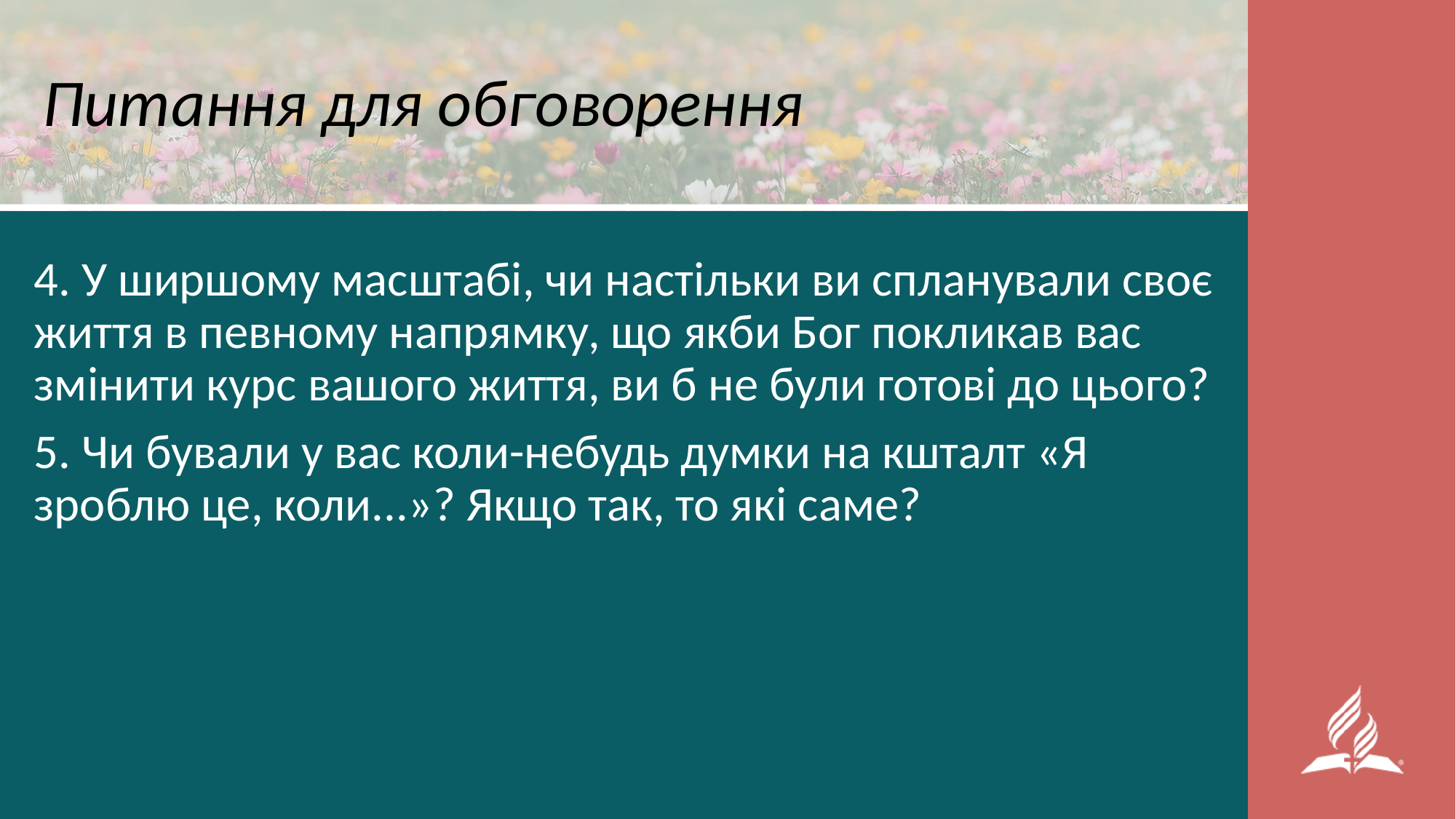

# Питання для обговорення
4. У ширшому масштабі, чи настільки ви спланували своє життя в певному напрямку, що якби Бог покликав вас змінити курс вашого життя, ви б не були готові до цього?
5. Чи бували у вас коли-небудь думки на кшталт «Я зроблю це, коли...»? Якщо так, то які саме?